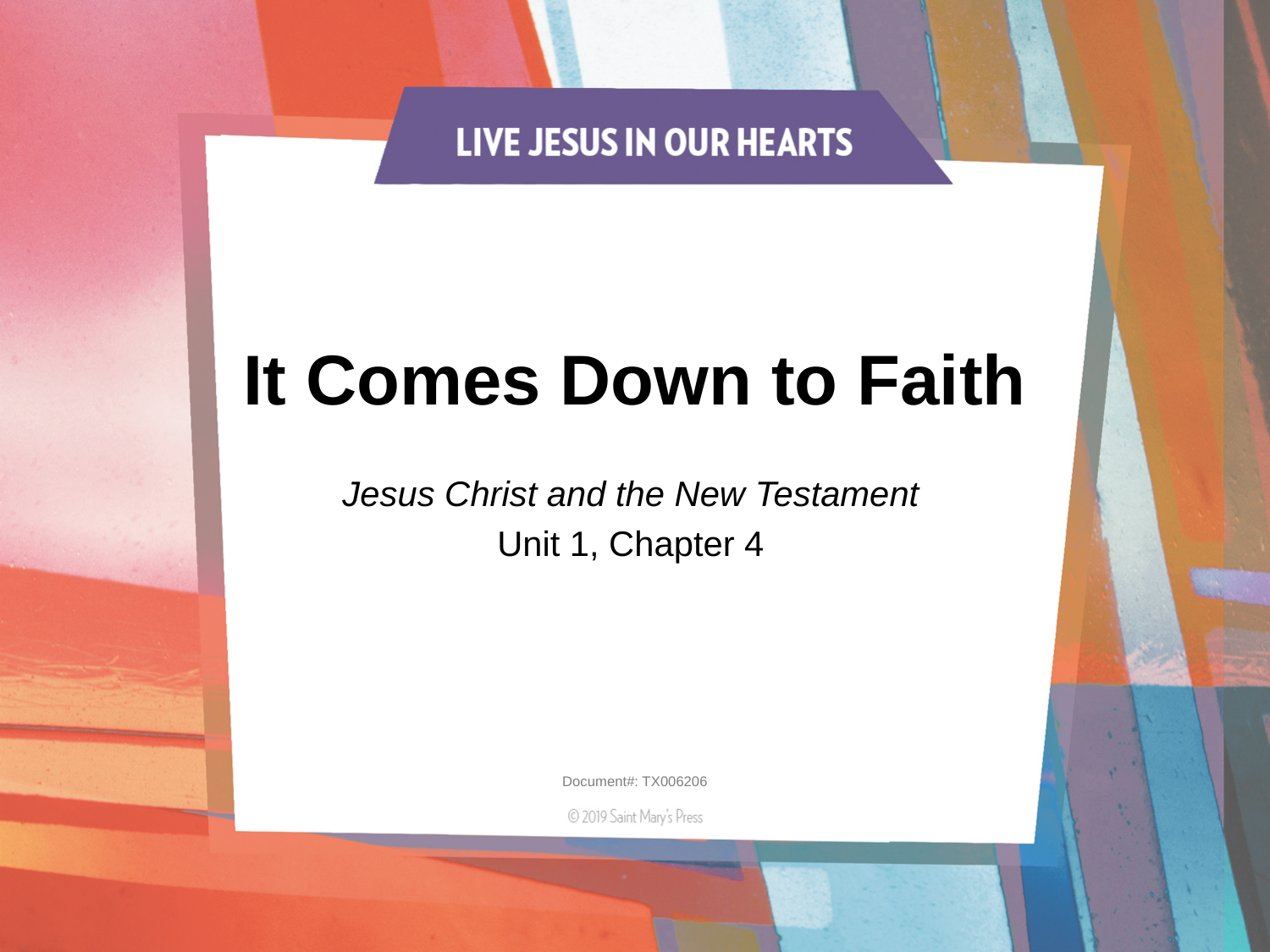

It Comes Down to Faith
Jesus Christ and the New Testament
Unit 1, Chapter 4
Document#: TX006206